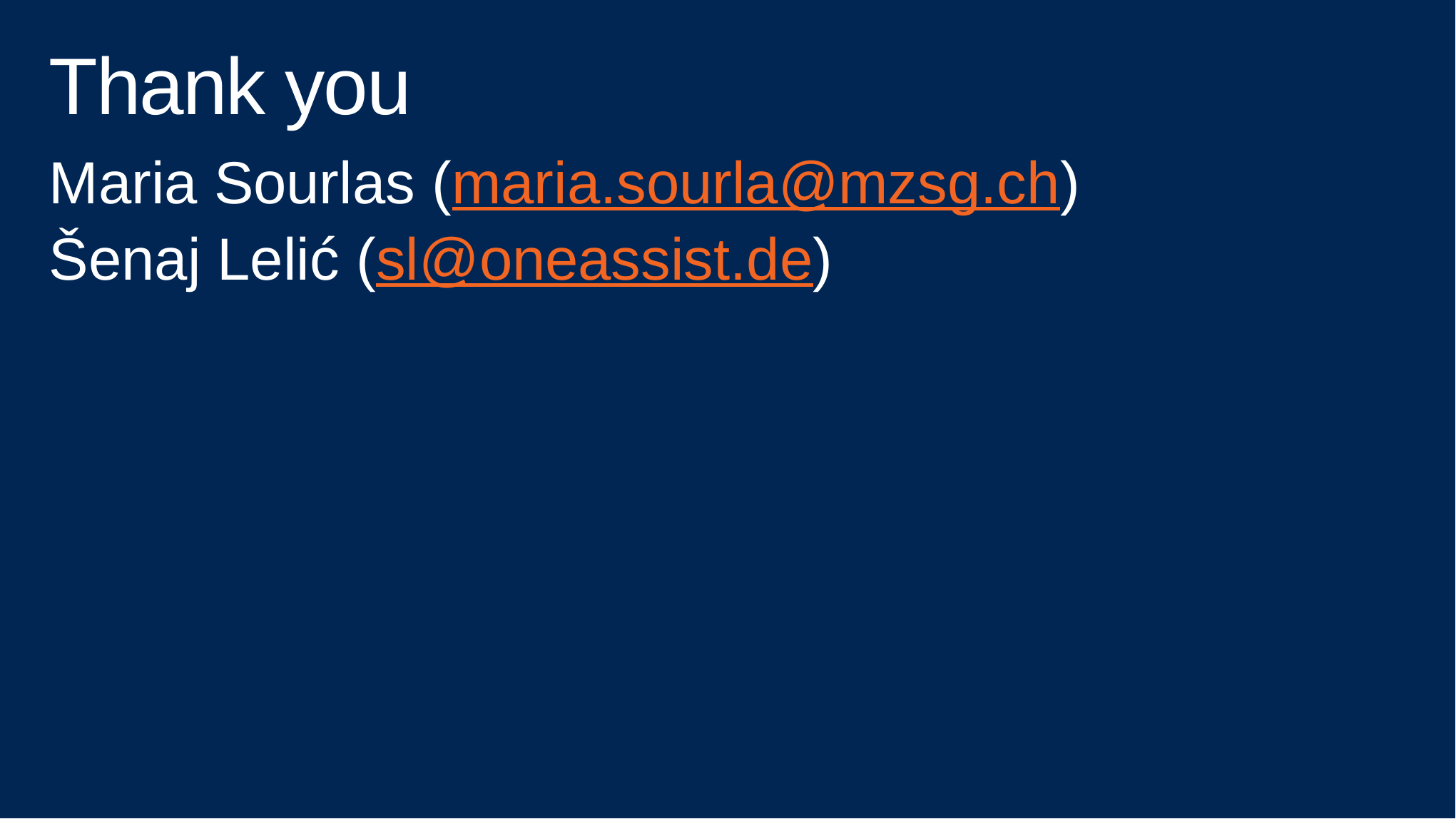

# Thank you
Maria Sourlas (maria.sourla@mzsg.ch)
Šenaj Lelić (sl@oneassist.de)